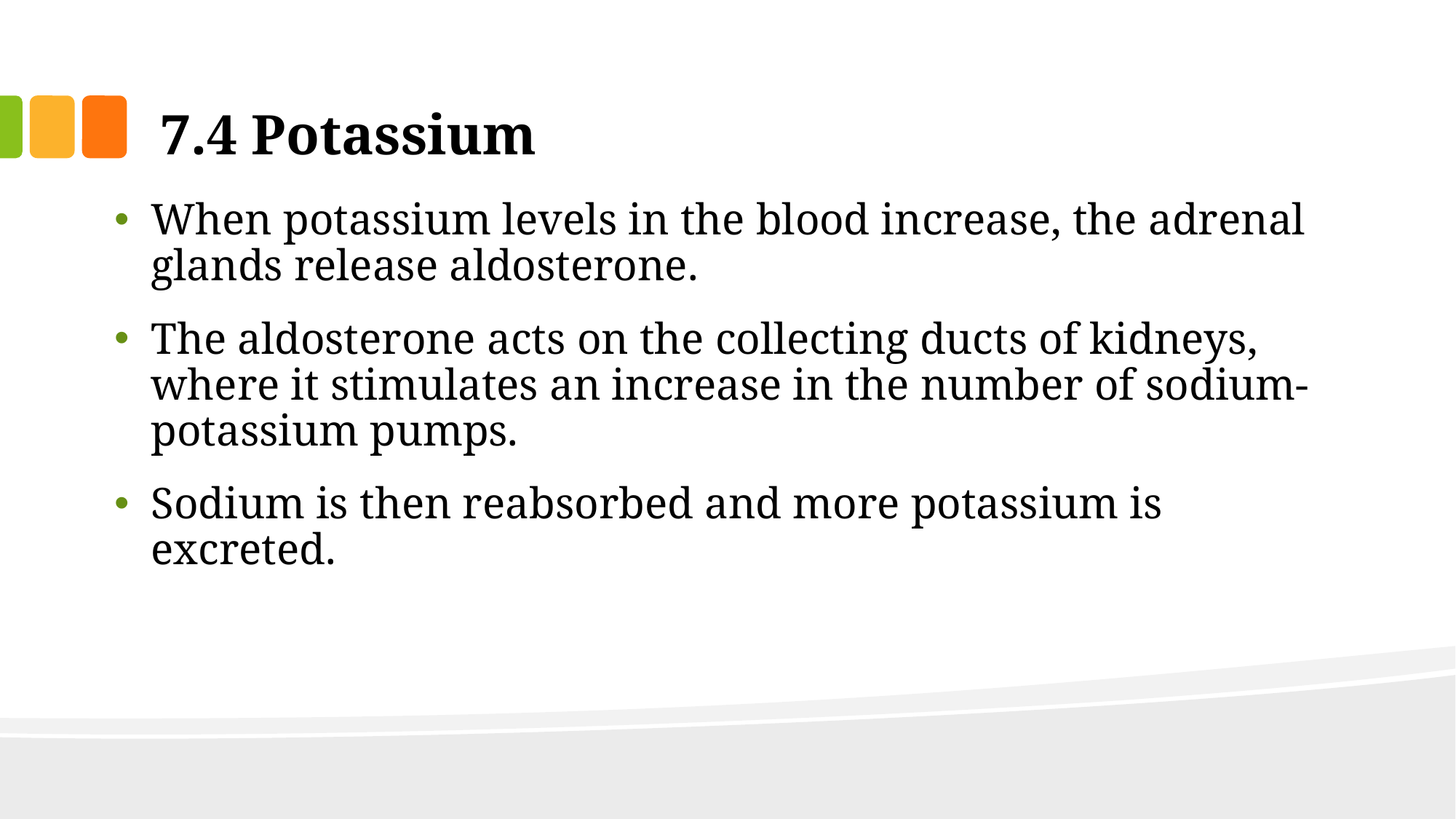

# 7.4 Potassium
When potassium levels in the blood increase, the adrenal glands release aldosterone.
The aldosterone acts on the collecting ducts of kidneys, where it stimulates an increase in the number of sodium-potassium pumps.
Sodium is then reabsorbed and more potassium is excreted.